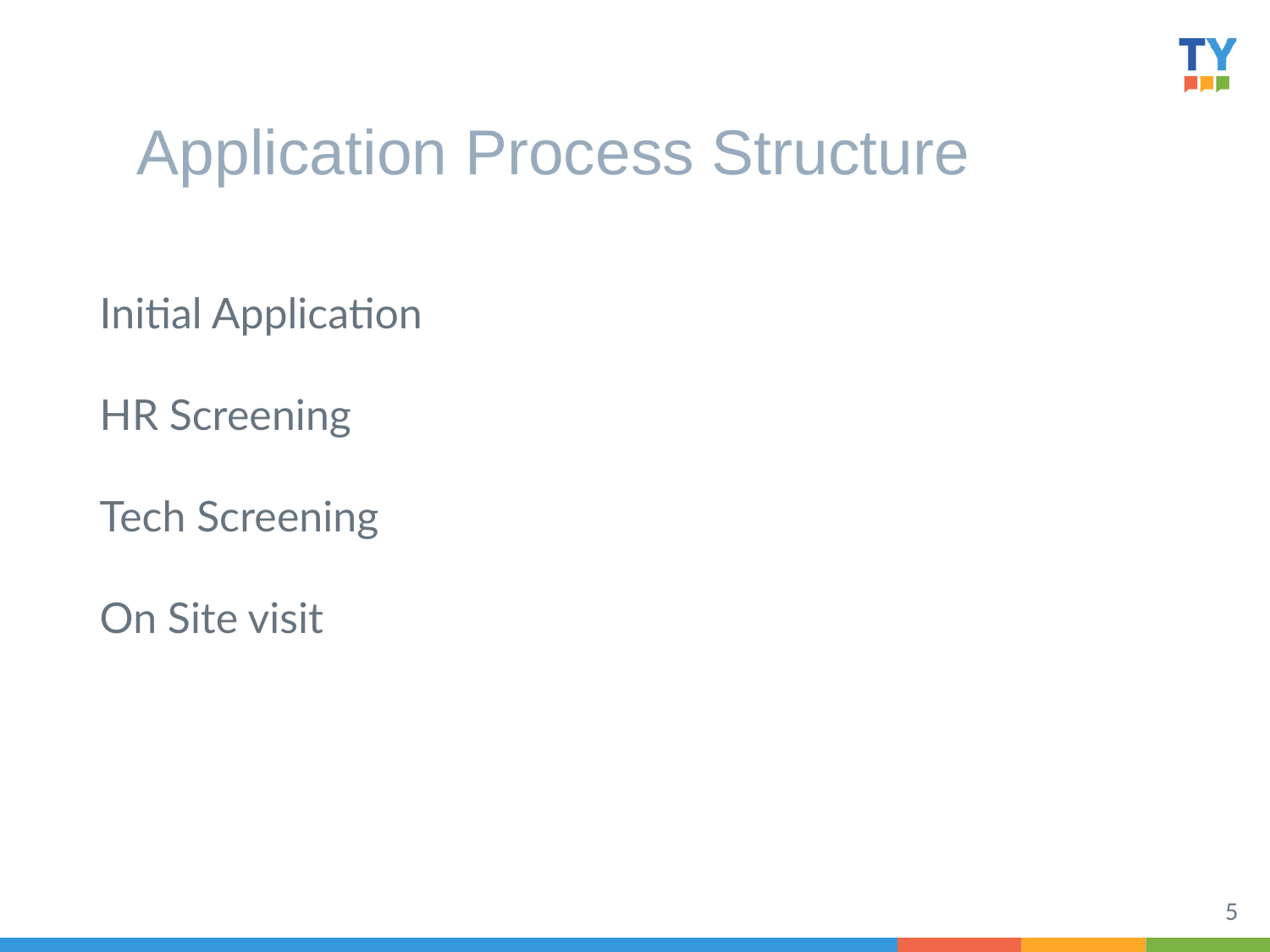

# Application Process Structure

Initial Application

HR Screening

Tech Screening

On Site visit

5